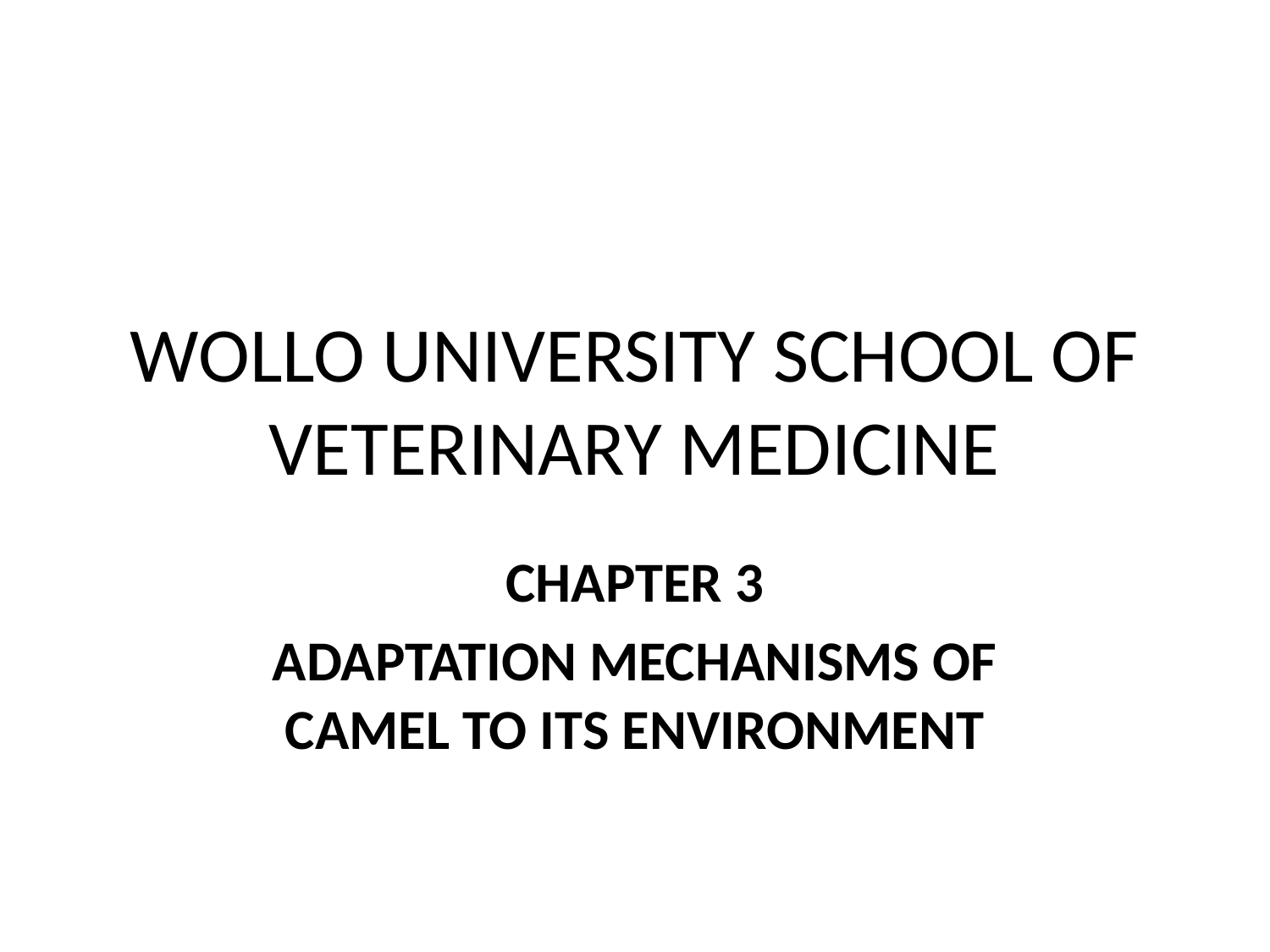

# WOLLO UNIVERSITY SCHOOL OF VETERINARY MEDICINE
CHAPTER 3
ADAPTATION MECHANISMS OF CAMEL TO ITS ENVIRONMENT